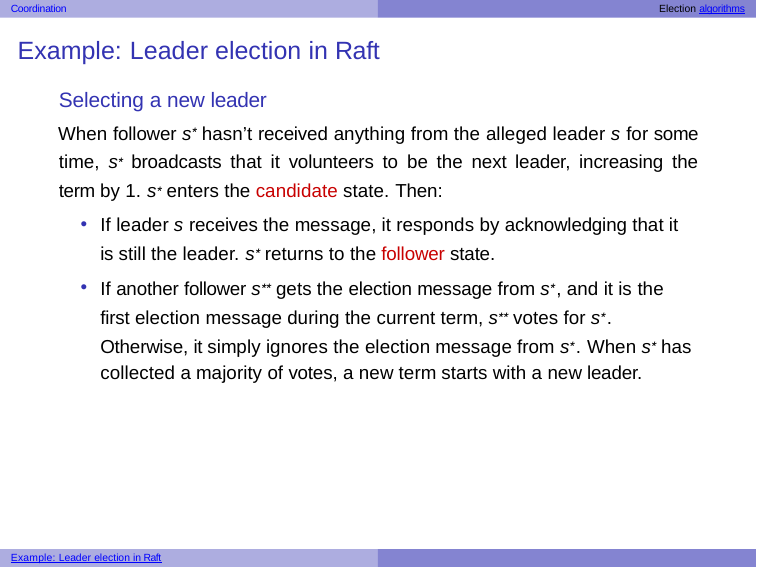

Coordination	Election algorithms
# Example: Leader election in Raft
Selecting a new leader
When follower s∗ hasn’t received anything from the alleged leader s for some time, s∗ broadcasts that it volunteers to be the next leader, increasing the term by 1. s∗ enters the candidate state. Then:
If leader s receives the message, it responds by acknowledging that it is still the leader. s∗ returns to the follower state.
If another follower s∗∗ gets the election message from s∗, and it is the first election message during the current term, s∗∗ votes for s∗. Otherwise, it simply ignores the election message from s∗. When s∗ has collected a majority of votes, a new term starts with a new leader.

Example: Leader election in Raft